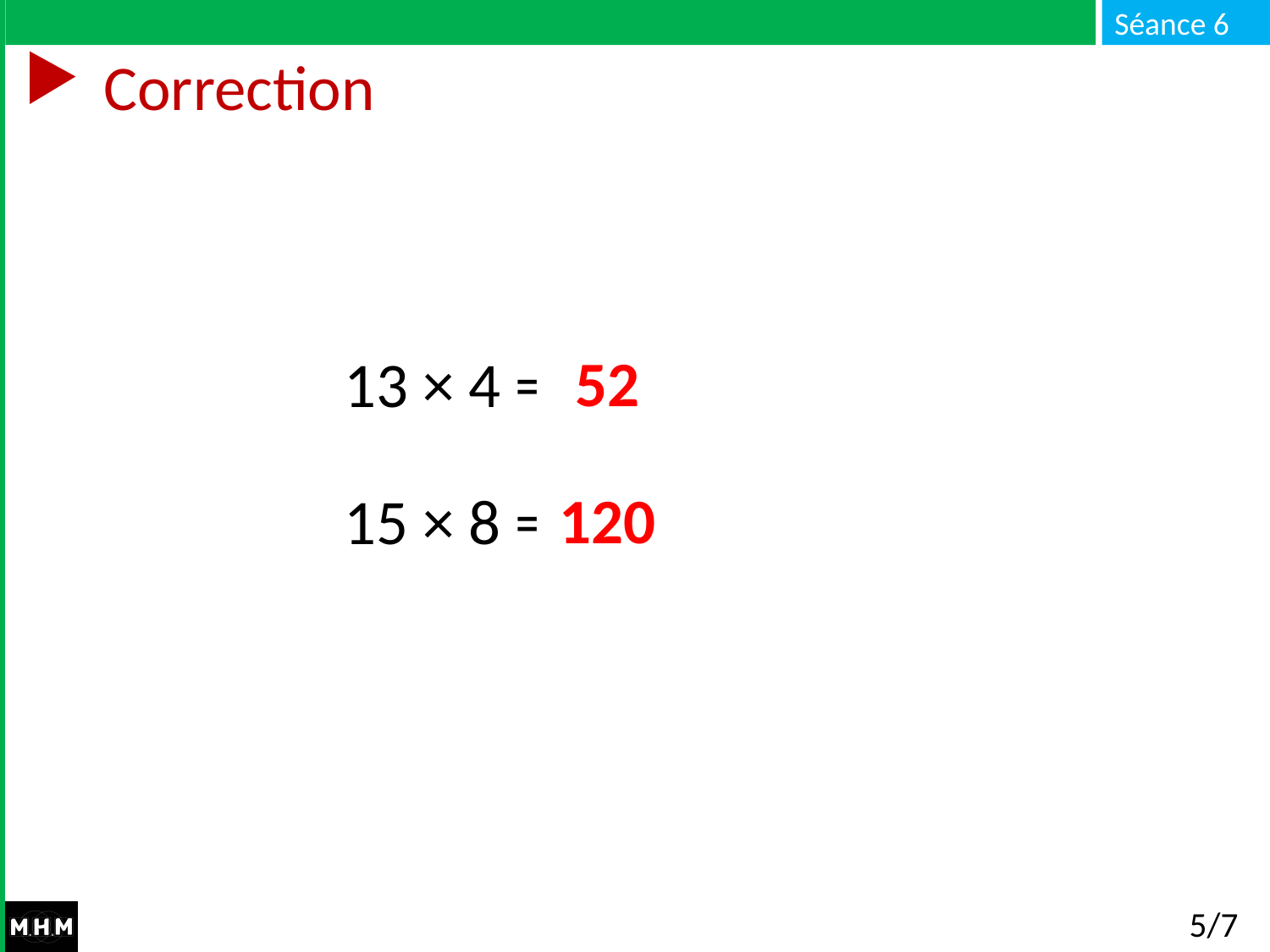

# Correction

13 × 4 = …

15 × 8 = …

52
120
5/7